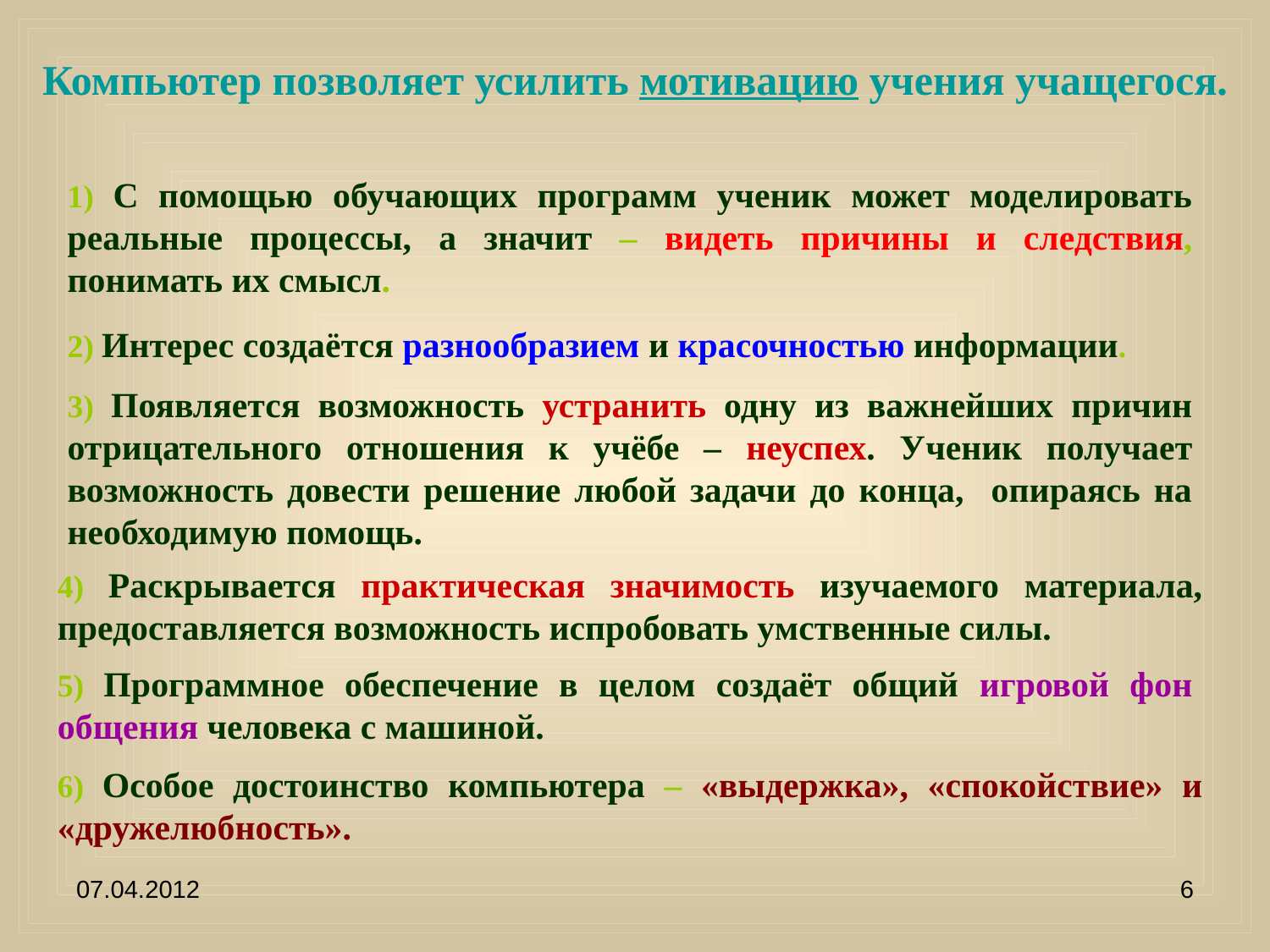

Компьютер позволяет усилить мотивацию учения учащегося.
1) С помощью обучающих программ ученик может моделировать реальные процессы, а значит – видеть причины и следствия, понимать их смысл.
2) Интерес создаётся разнообразием и красочностью информации.
3) Появляется возможность устранить одну из важнейших причин отрицательного отношения к учёбе – неуспех. Ученик получает возможность довести решение любой задачи до конца,  опираясь на необходимую помощь.

4) Раскрывается практическая значимость изучаемого материала, предоставляется возможность испробовать умственные силы.
5) Программное обеспечение в целом создаёт общий игровой фон общения человека с машиной.
6) Особое достоинство компьютера – «выдержка», «спокойствие» и «дружелюбность».
07.04.2012
6